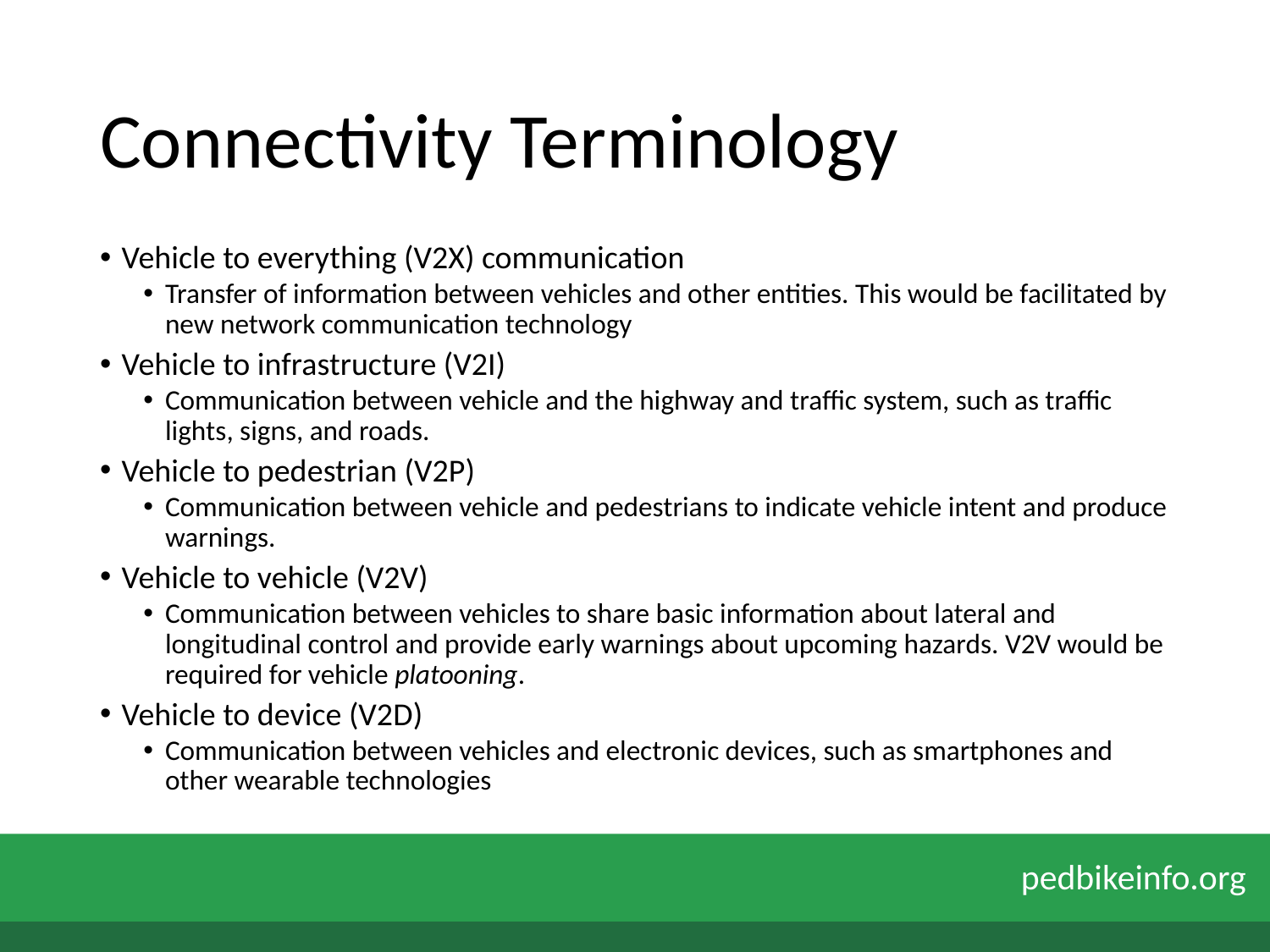

# Connectivity Terminology
Vehicle to everything (V2X) communication
Transfer of information between vehicles and other entities. This would be facilitated by new network communication technology
Vehicle to infrastructure (V2I)
Communication between vehicle and the highway and traffic system, such as traffic lights, signs, and roads.
Vehicle to pedestrian (V2P)
Communication between vehicle and pedestrians to indicate vehicle intent and produce warnings.
Vehicle to vehicle (V2V)
Communication between vehicles to share basic information about lateral and longitudinal control and provide early warnings about upcoming hazards. V2V would be required for vehicle platooning.
Vehicle to device (V2D)
Communication between vehicles and electronic devices, such as smartphones and other wearable technologies